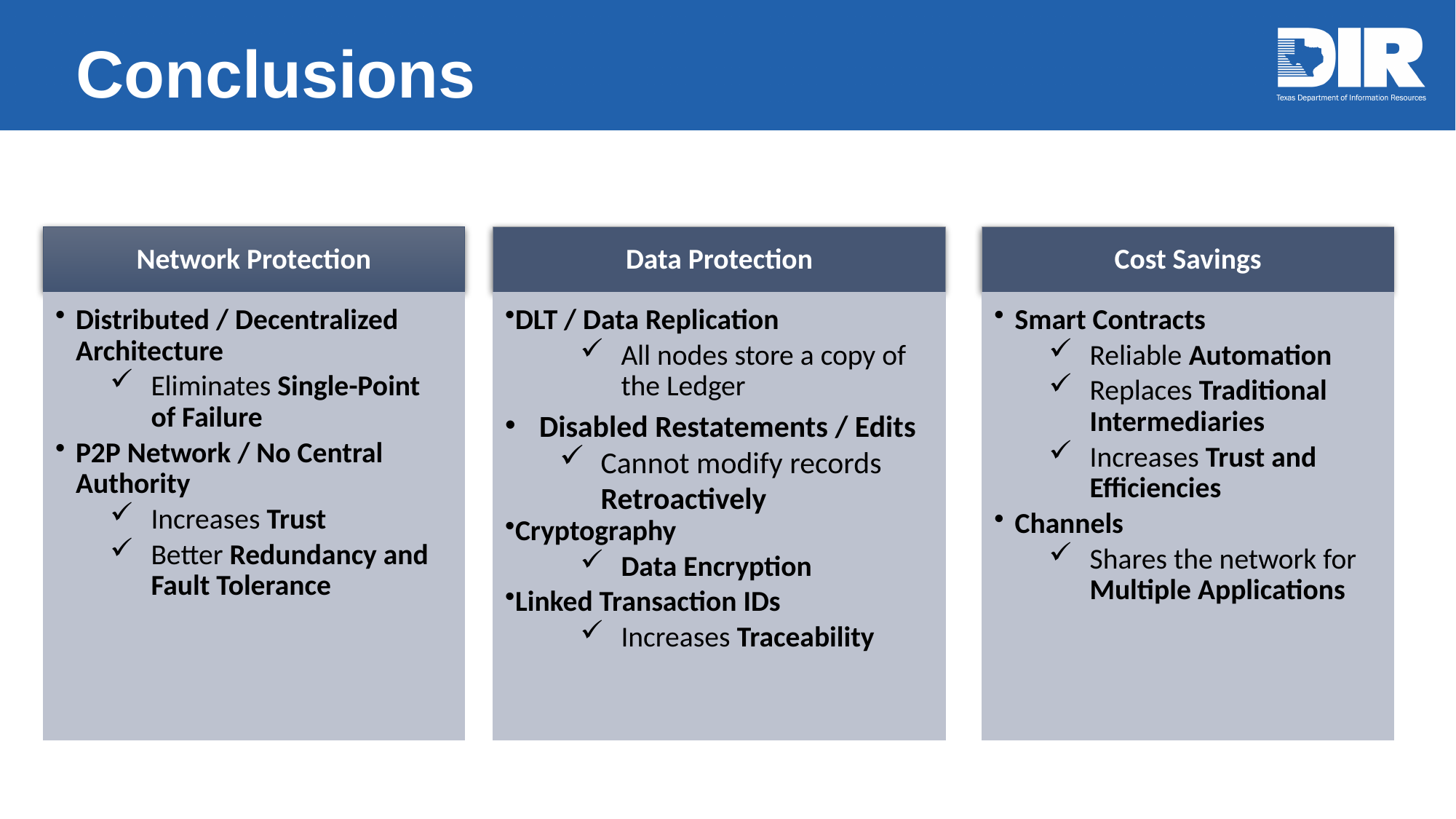

# Conclusions

Network Protection

Data Protection

Cost Savings

Distributed / Decentralized Architecture
Eliminates Single-Point of Failure
P2P Network / No Central Authority
Increases Trust
Better Redundancy and Fault Tolerance

DLT / Data Replication
All nodes store a copy of the Ledger
Disabled Restatements / Edits
Cannot modify records Retroactively
Cryptography
Data Encryption
Linked Transaction IDs
Increases Traceability

Smart Contracts
Reliable Automation
Replaces Traditional Intermediaries
Increases Trust and Efficiencies
Channels
Shares the network for Multiple Applications